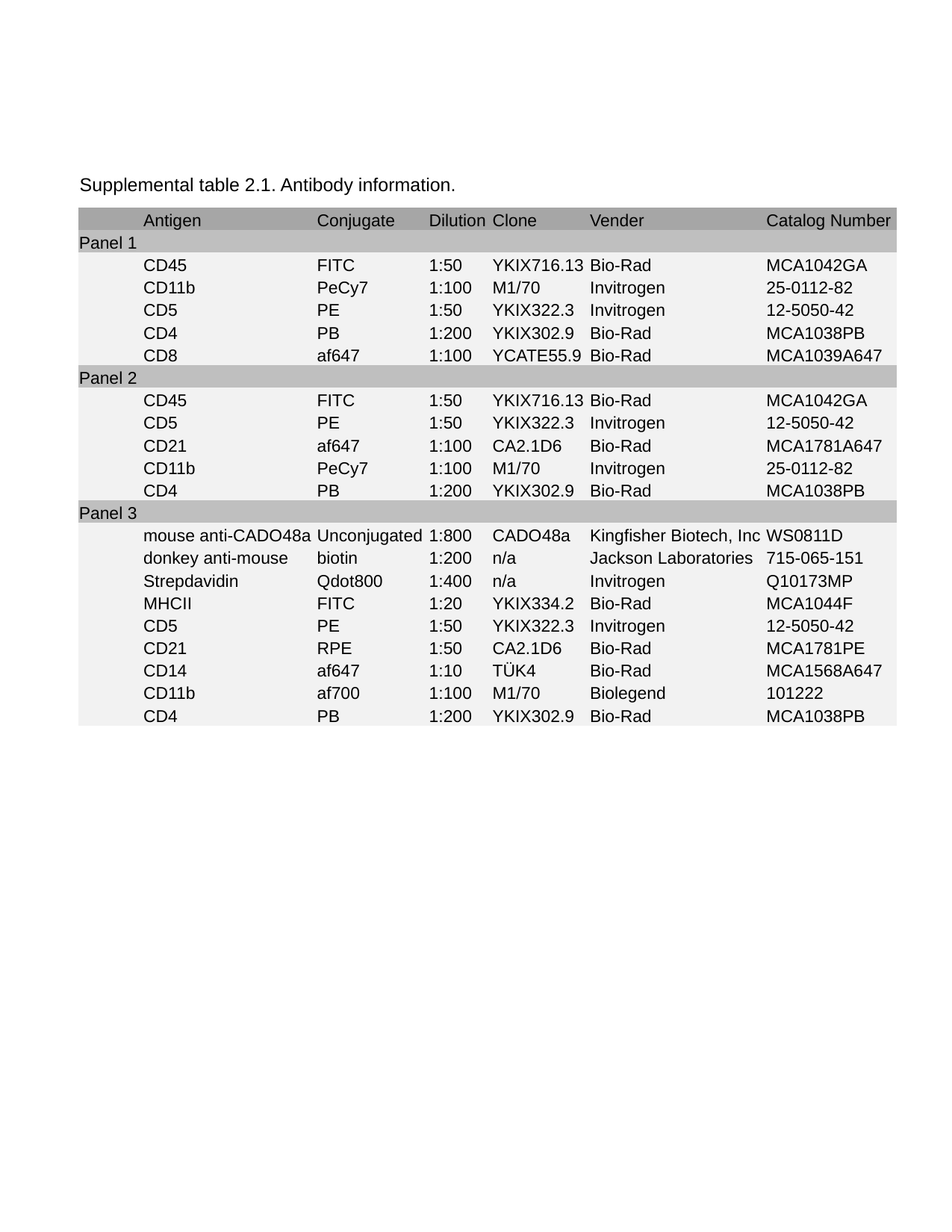

Supplemental table 2.1. Antibody information.
|  | Antigen | Conjugate | Dilution | Clone | Vender | Catalog Number |
| --- | --- | --- | --- | --- | --- | --- |
| Panel 1 |  |  |  |  |  |  |
|  | CD45 | FITC | 1:50 | YKIX716.13 | Bio-Rad | MCA1042GA |
|  | CD11b | PeCy7 | 1:100 | M1/70 | Invitrogen | 25-0112-82 |
|  | CD5 | PE | 1:50 | YKIX322.3 | Invitrogen | 12-5050-42 |
|  | CD4 | PB | 1:200 | YKIX302.9 | Bio-Rad | MCA1038PB |
|  | CD8 | af647 | 1:100 | YCATE55.9 | Bio-Rad | MCA1039A647 |
| Panel 2 |  |  |  |  |  |  |
|  | CD45 | FITC | 1:50 | YKIX716.13 | Bio-Rad | MCA1042GA |
|  | CD5 | PE | 1:50 | YKIX322.3 | Invitrogen | 12-5050-42 |
|  | CD21 | af647 | 1:100 | CA2.1D6 | Bio-Rad | MCA1781A647 |
|  | CD11b | PeCy7 | 1:100 | M1/70 | Invitrogen | 25-0112-82 |
|  | CD4 | PB | 1:200 | YKIX302.9 | Bio-Rad | MCA1038PB |
| Panel 3 |  |  |  |  |  |  |
|  | mouse anti-CADO48a | Unconjugated | 1:800 | CADO48a | Kingfisher Biotech, Inc | WS0811D |
|  | donkey anti-mouse | biotin | 1:200 | n/a | Jackson Laboratories | 715-065-151 |
|  | Strepdavidin | Qdot800 | 1:400 | n/a | Invitrogen | Q10173MP |
|  | MHCII | FITC | 1:20 | YKIX334.2 | Bio-Rad | MCA1044F |
|  | CD5 | PE | 1:50 | YKIX322.3 | Invitrogen | 12-5050-42 |
|  | CD21 | RPE | 1:50 | CA2.1D6 | Bio-Rad | MCA1781PE |
|  | CD14 | af647 | 1:10 | TÜK4 | Bio-Rad | MCA1568A647 |
|  | CD11b | af700 | 1:100 | M1/70 | Biolegend | 101222 |
|  | CD4 | PB | 1:200 | YKIX302.9 | Bio-Rad | MCA1038PB |